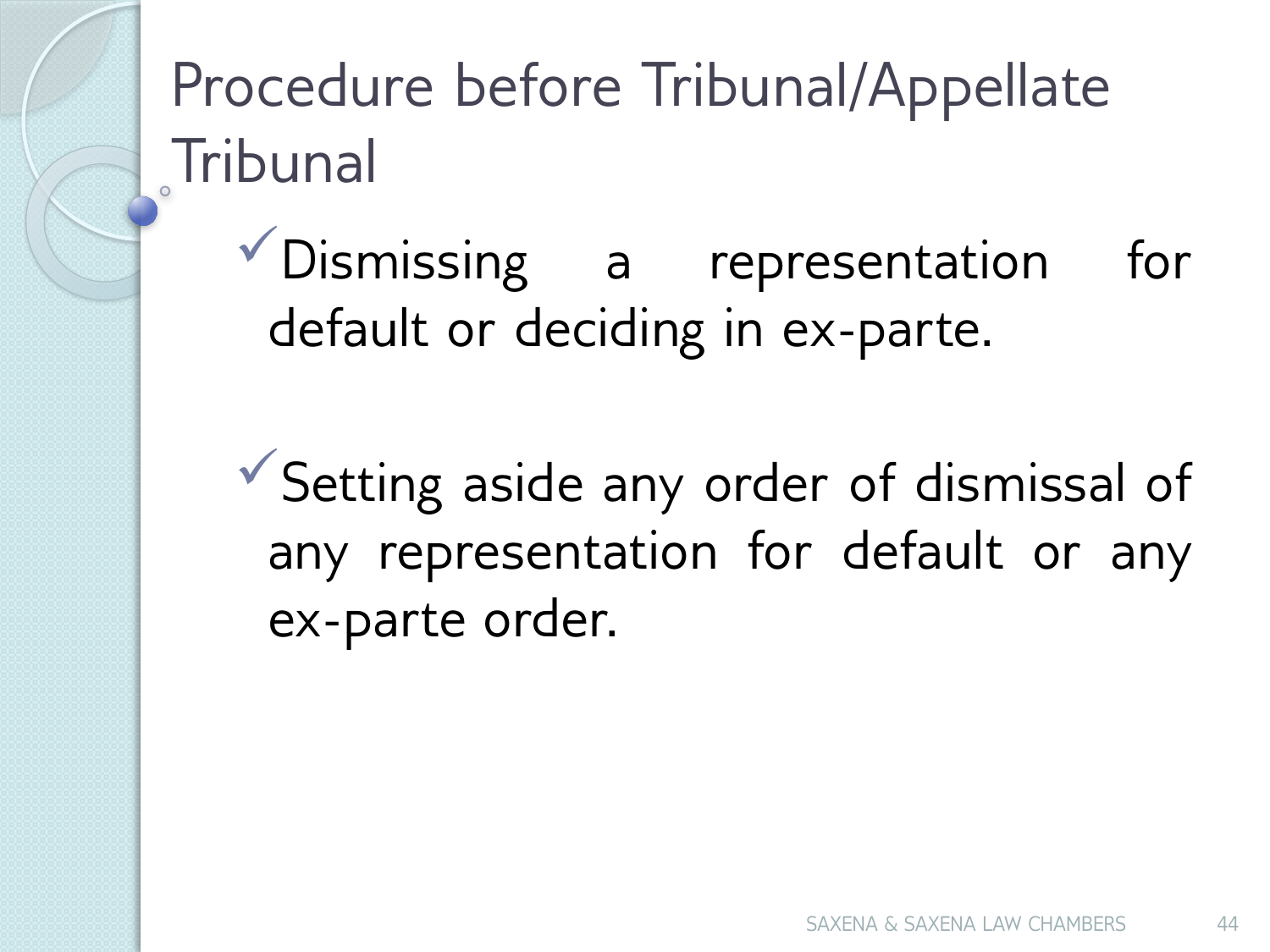

# Procedure before Tribunal/Appellate Tribunal
Dismissing a representation for default or deciding in ex-parte.

Setting aside any order of dismissal of any representation for default or any ex-parte order.

SAXENA & SAXENA LAW CHAMBERS
44